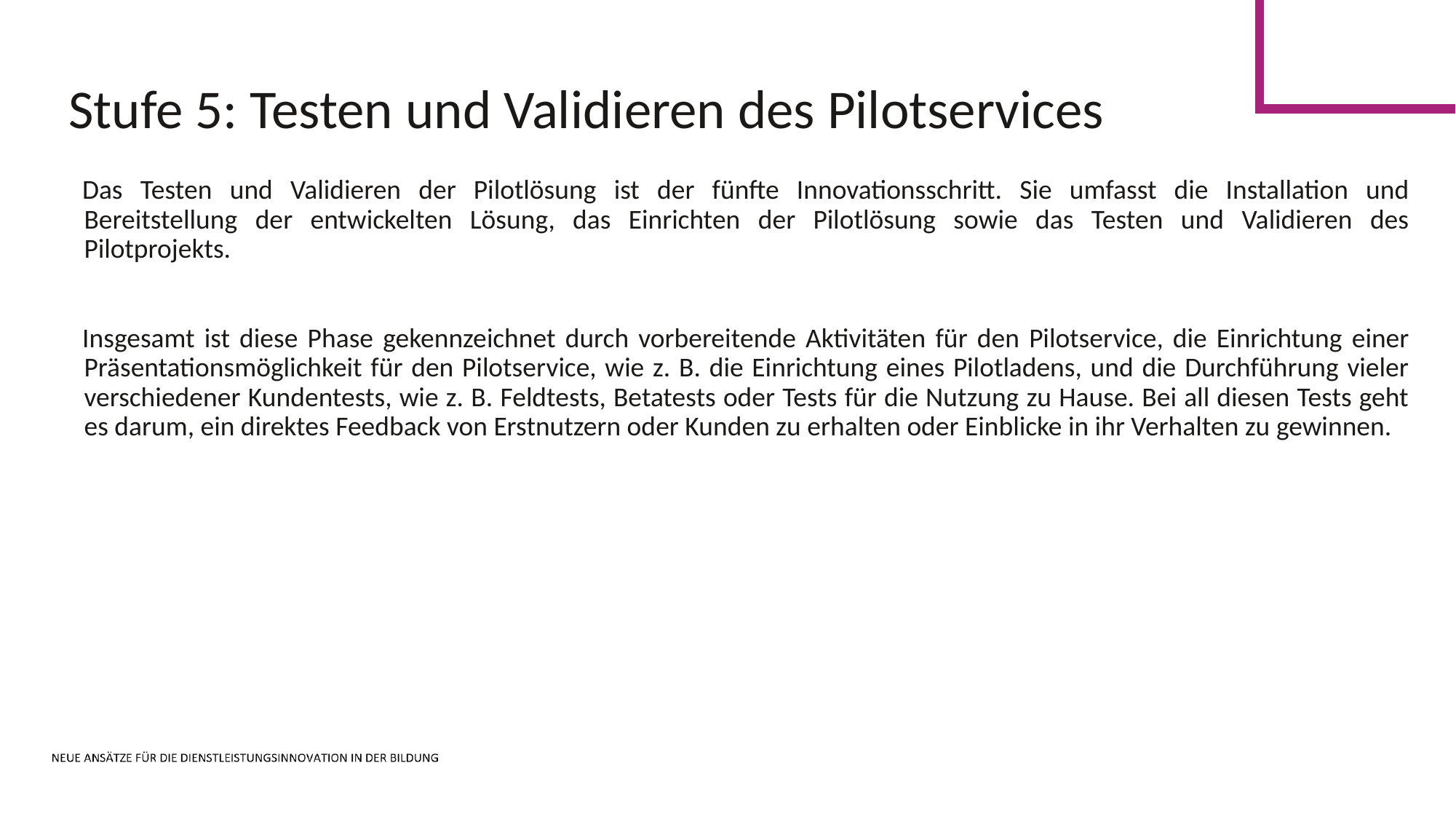

Stufe 5: Testen und Validieren des Pilotservices
Das Testen und Validieren der Pilotlösung ist der fünfte Innovationsschritt. Sie umfasst die Installation und Bereitstellung der entwickelten Lösung, das Einrichten der Pilotlösung sowie das Testen und Validieren des Pilotprojekts.

Insgesamt ist diese Phase gekennzeichnet durch vorbereitende Aktivitäten für den Pilotservice, die Einrichtung einer Präsentationsmöglichkeit für den Pilotservice, wie z. B. die Einrichtung eines Pilotladens, und die Durchführung vieler verschiedener Kundentests, wie z. B. Feldtests, Betatests oder Tests für die Nutzung zu Hause. Bei all diesen Tests geht es darum, ein direktes Feedback von Erstnutzern oder Kunden zu erhalten oder Einblicke in ihr Verhalten zu gewinnen.